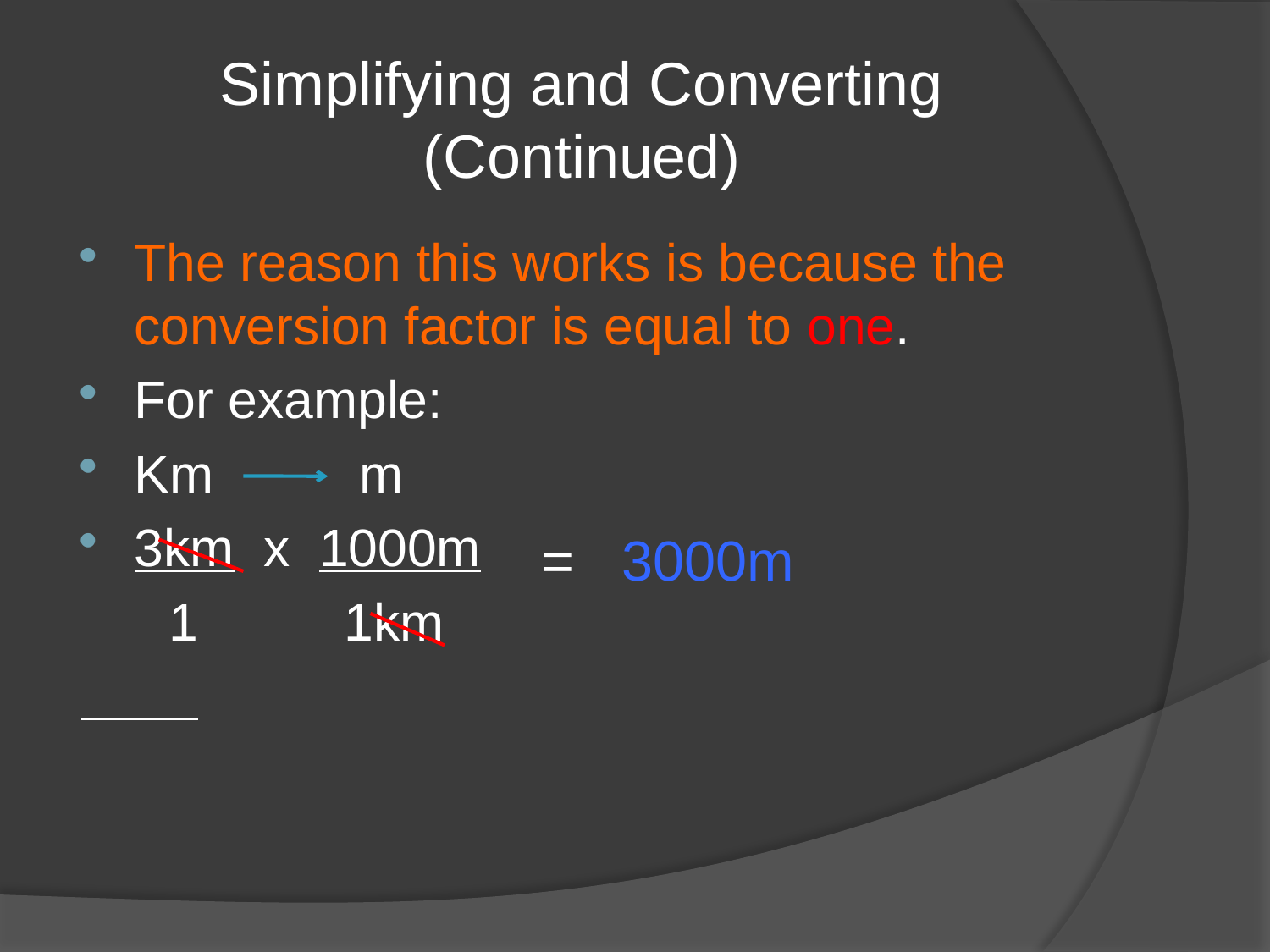

# Simplifying and Converting (Continued)
The reason this works is because the conversion factor is equal to one.
For example:
Km          m
3km  x  1000m
      1          1km

=   3000m